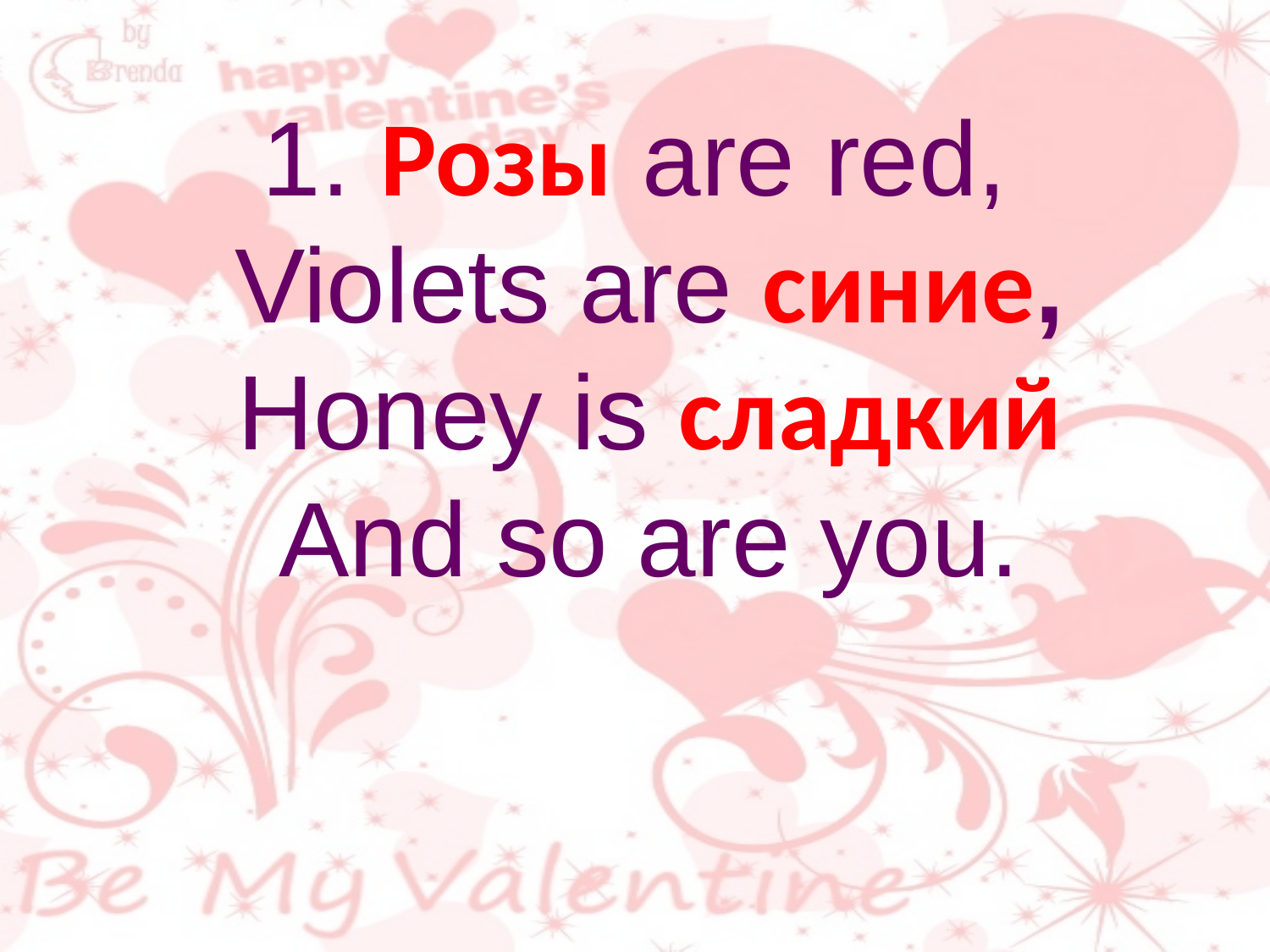

# 1. Розы are red, Violets are синие, Honey is сладкий And so are you.